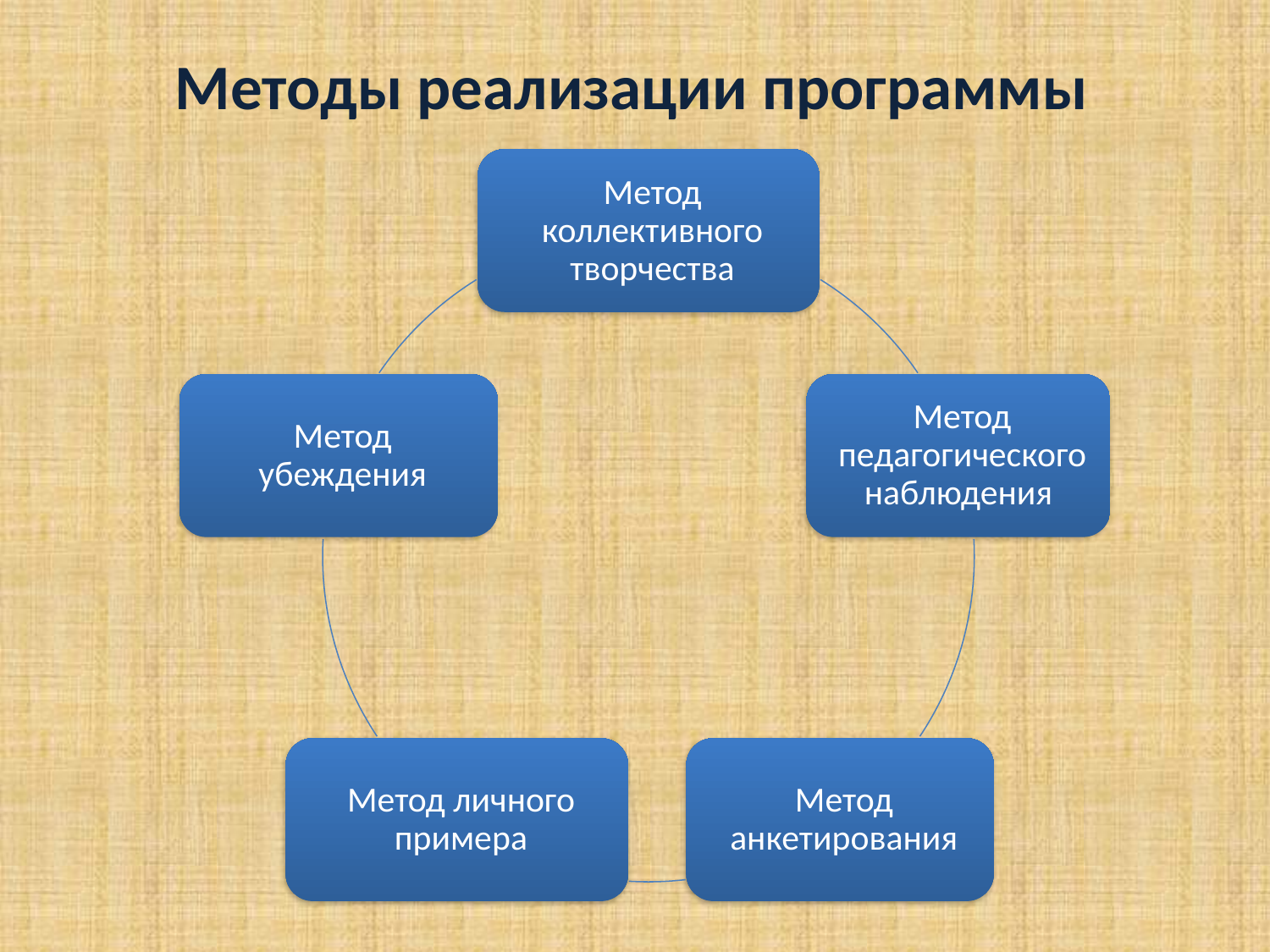

Методы реализации программы
Метод коллективного творчества
Метод педагогического наблюдения
Метод анкетирования
Метод личного примера
Метод убеждения